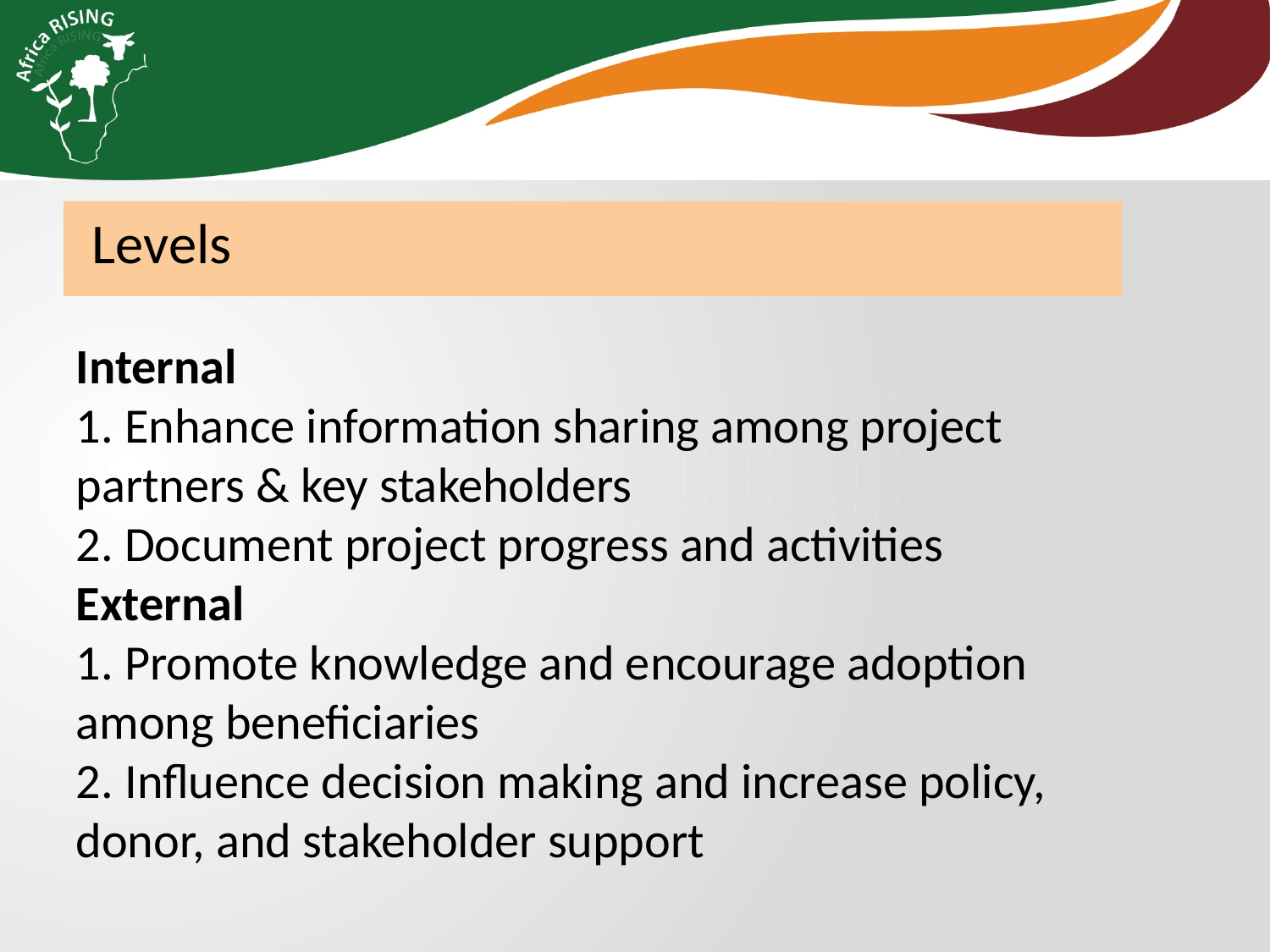

Levels
Internal
1. Enhance information sharing among project partners & key stakeholders
2. Document project progress and activities
External
1. Promote knowledge and encourage adoption among beneficiaries
2. Influence decision making and increase policy, donor, and stakeholder support